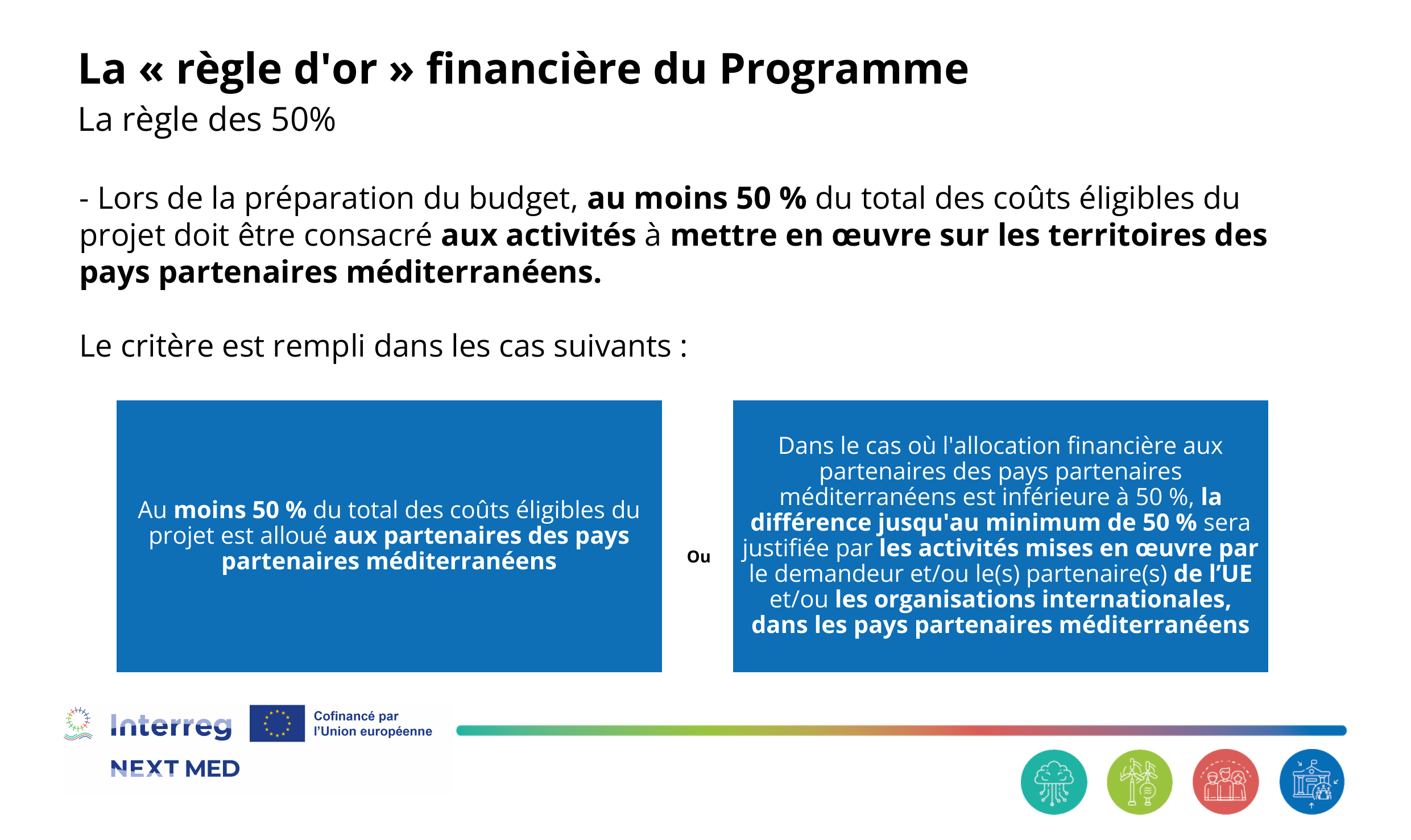

# La « règle d'or » financière du Programme
La règle des 50%
Au moins 50 % du total des coûts éligibles du projet est alloué aux partenaires des pays partenaires méditerranéens
Dans le cas où l'allocation financière aux partenaires des pays partenaires méditerranéens est inférieure à 50 %, la différence jusqu'au minimum de 50 % sera justifiée par les activités mises en œuvre par le demandeur et/ou le(s) partenaire(s) de l’UE et/ou les organisations internationales, dans les pays partenaires méditerranéens

- Lors de la préparation du budget, au moins 50 % du total des coûts éligibles du projet doit être consacré aux activités à mettre en œuvre sur les territoires des pays partenaires méditerranéens.

Le critère est rempli dans les cas suivants :
Ou